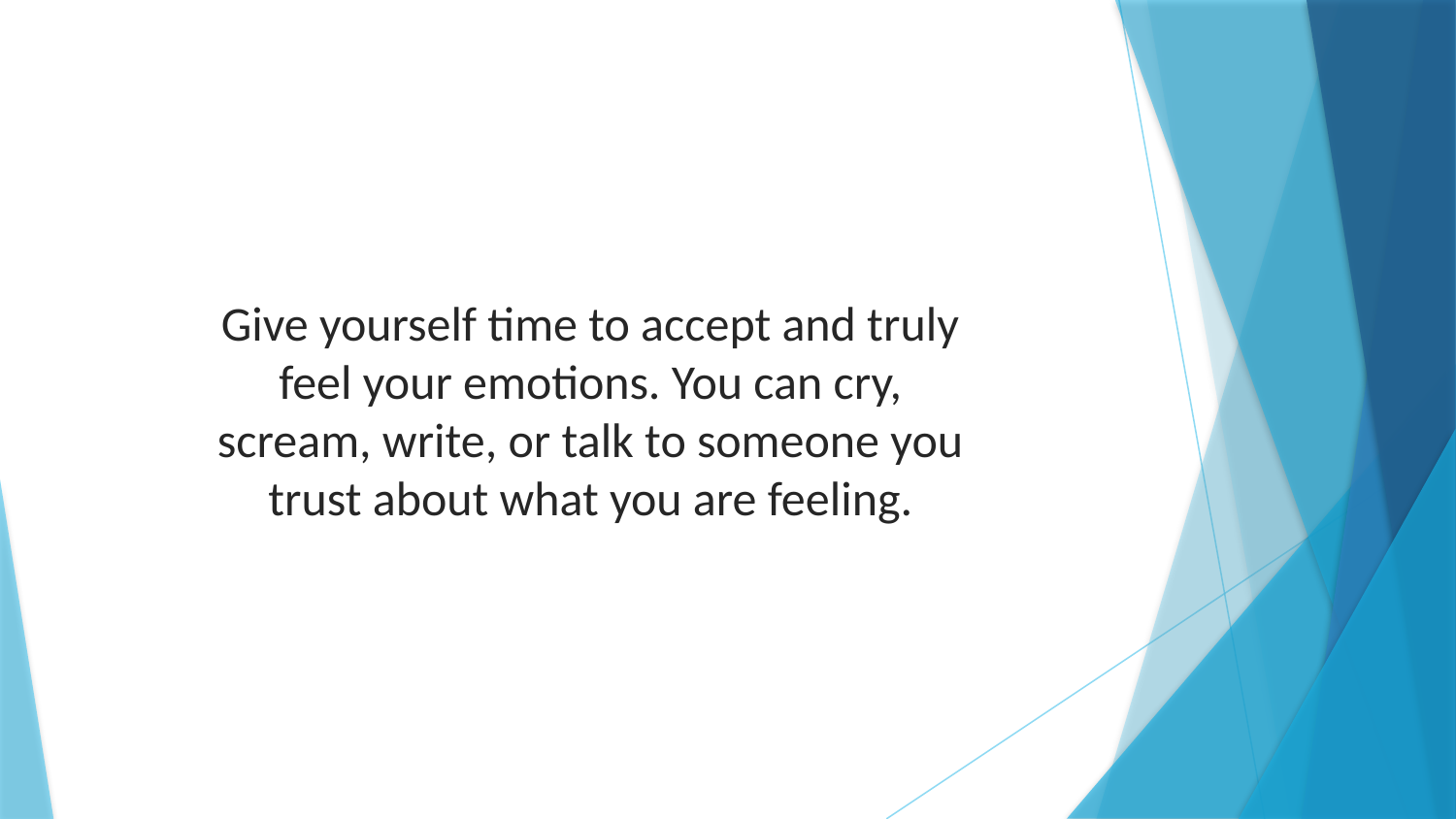

Give yourself time to accept and truly feel your emotions. You can cry, scream, write, or talk to someone you trust about what you are feeling.